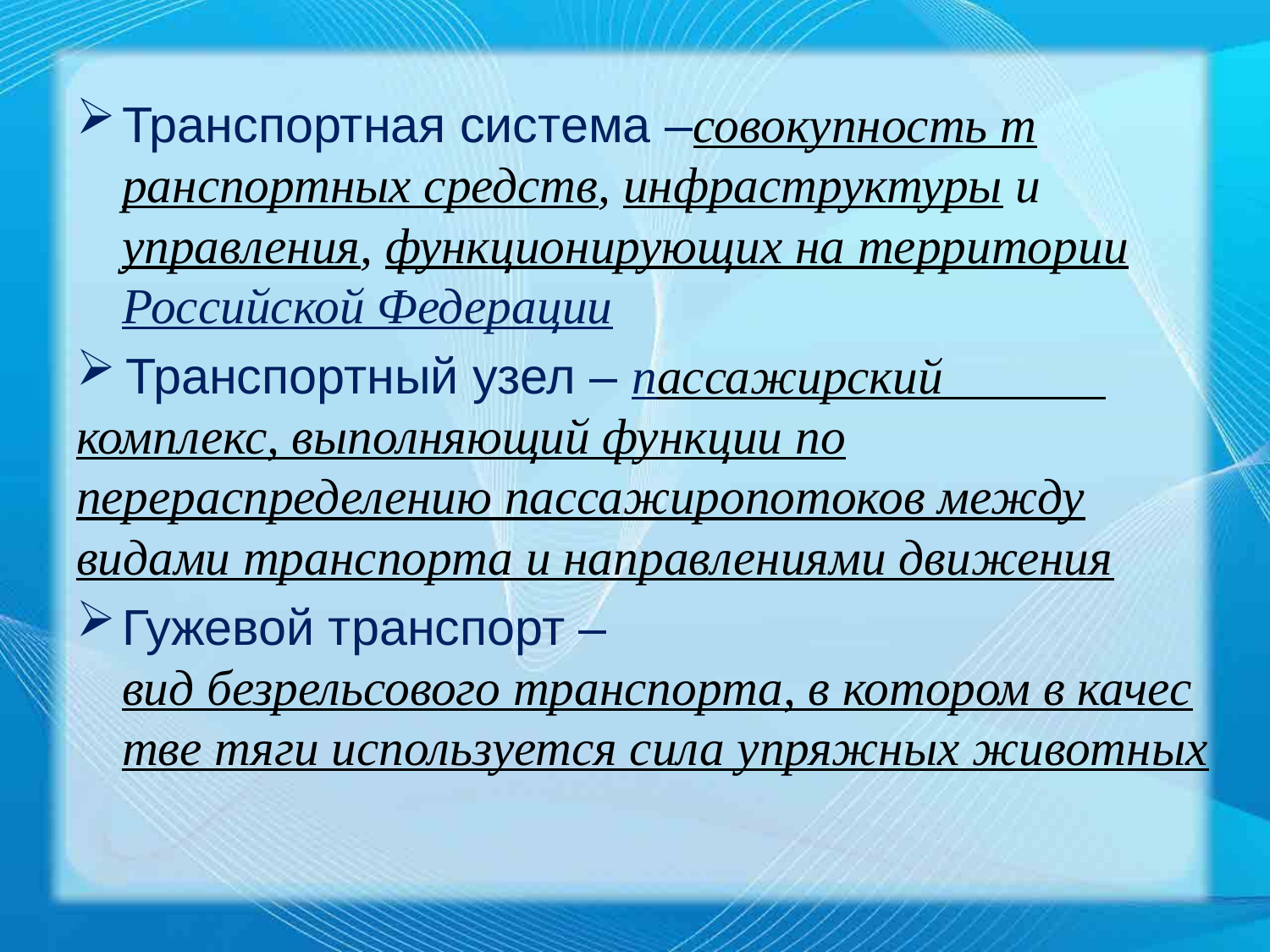

#
Транспортная система –совокупность транспортных средств, инфраструктуры и управления, функционирующих на территории Российской Федерации
 Транспортный узел – пассажирский              комплекс, выполняющий функции по перераспределению пассажиропотоков между видами транспорта и направлениями движения
Гужевой транспорт – вид безрельсового транспорта, в котором в качестве тяги используется сила упряжных животных